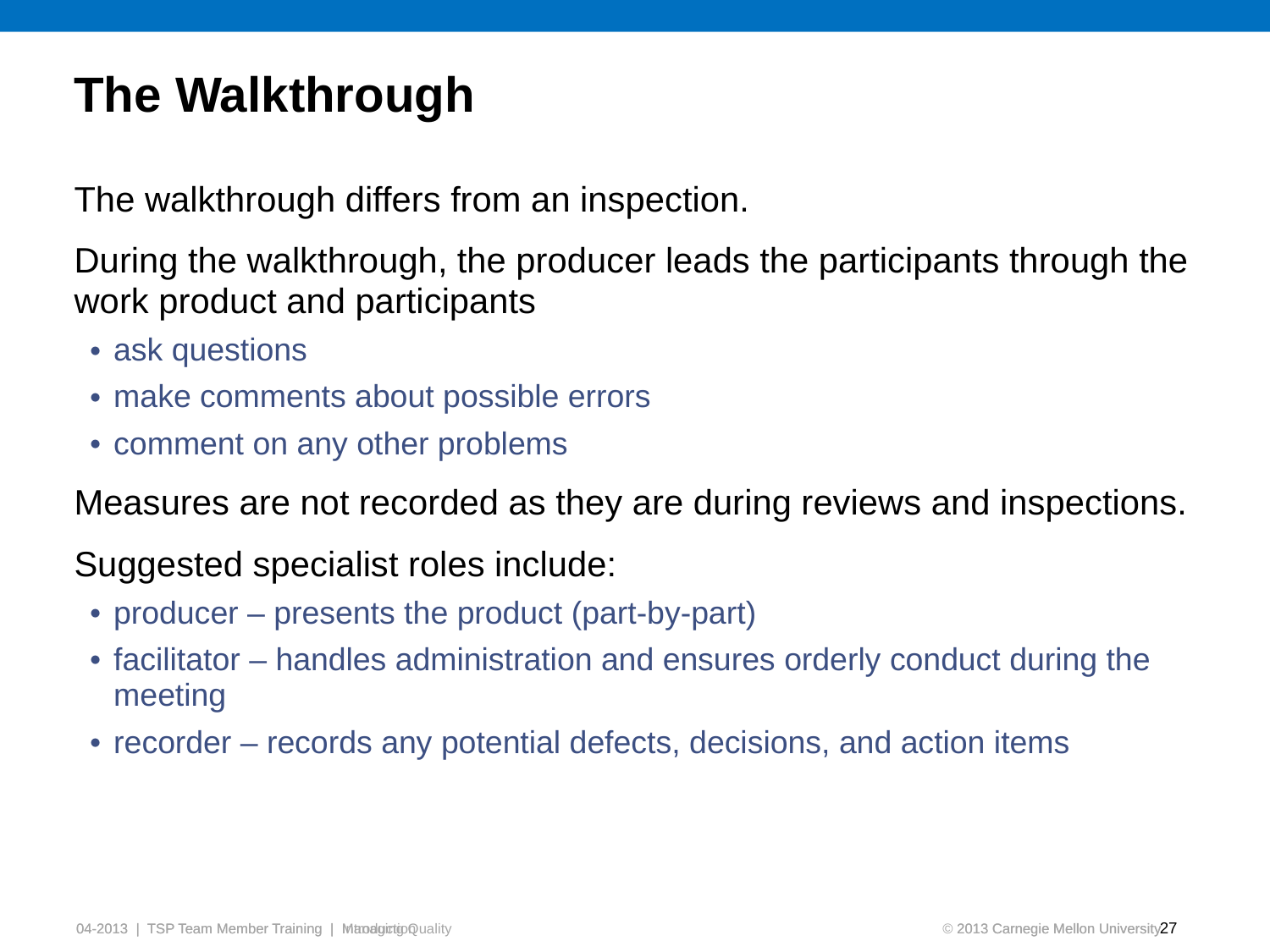

# The Walkthrough
The walkthrough differs from an inspection.
During the walkthrough, the producer leads the participants through the work product and participants
ask questions
make comments about possible errors
comment on any other problems
Measures are not recorded as they are during reviews and inspections.
Suggested specialist roles include:
producer – presents the product (part-by-part)
facilitator – handles administration and ensures orderly conduct during the meeting
recorder – records any potential defects, decisions, and action items